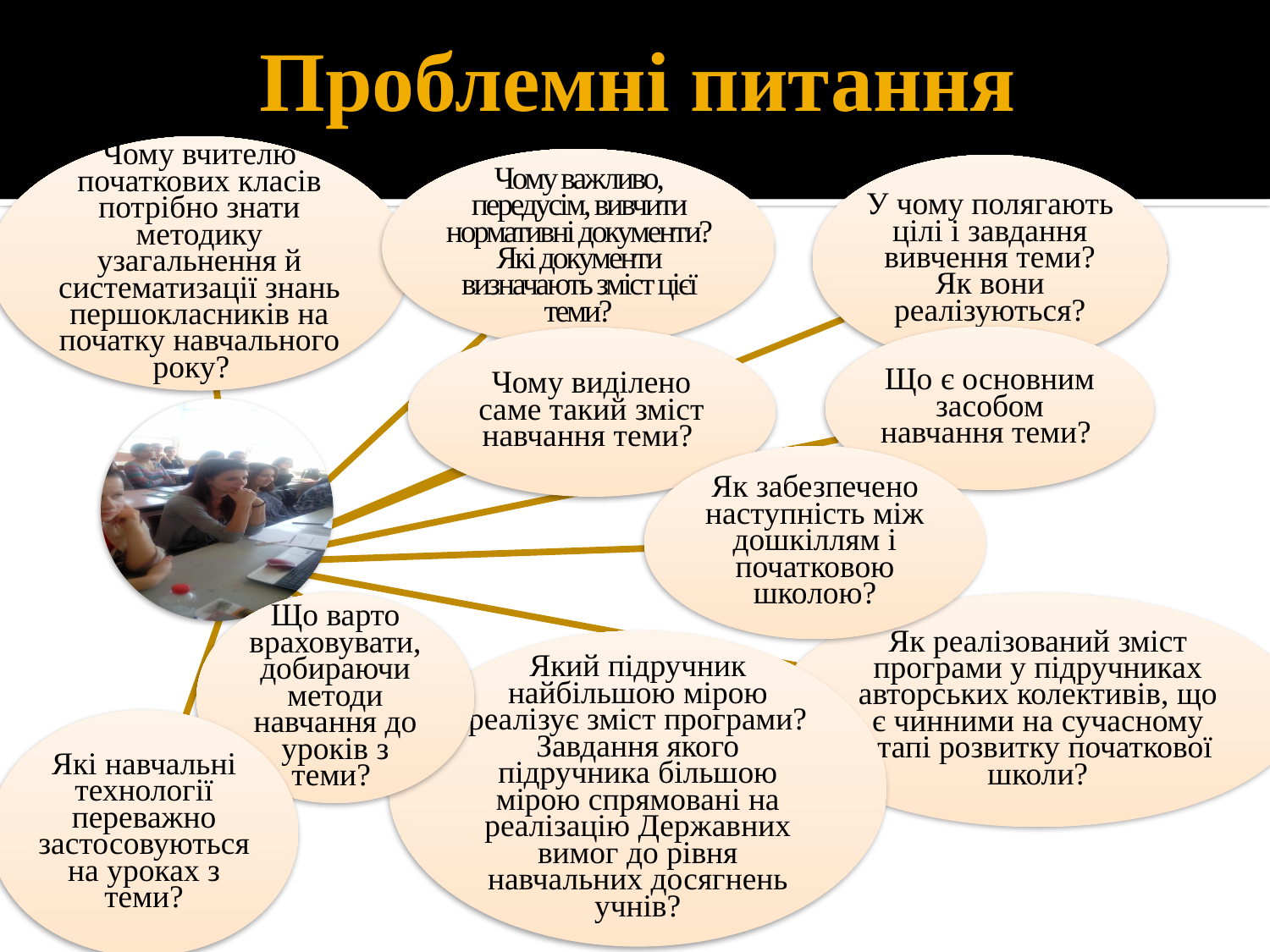

# Проблемні питання
Чому вчителю початкових класів потрібно знати методику узагальнення й систематизації знань першокласників на початку навчального року?
Чому важливо, передусім, вивчити нормативні документи? Які документи визначають зміст цієї теми?
Чому виділено саме такий зміст навчання теми?
У чому полягають цілі і завдання вивчення теми? Як вони реалізуються?
Що є основним засобом навчання теми?
Як реалізований зміст програми у підручниках авторських колективів, що є чинними на сучасному етапі розвитку початкової школи?
Як забезпечено наступність між дошкіллям і початковою школою?
Який підручник найбільшою мірою реалізує зміст програми? Завдання якого підручника більшою мірою спрямовані на реалізацію Державних вимог до рівня навчальних досягнень учнів?
Що варто враховувати, добираючи методи навчання до уроків з теми?
Які навчальні технології переважно застосовуються на уроках з теми?